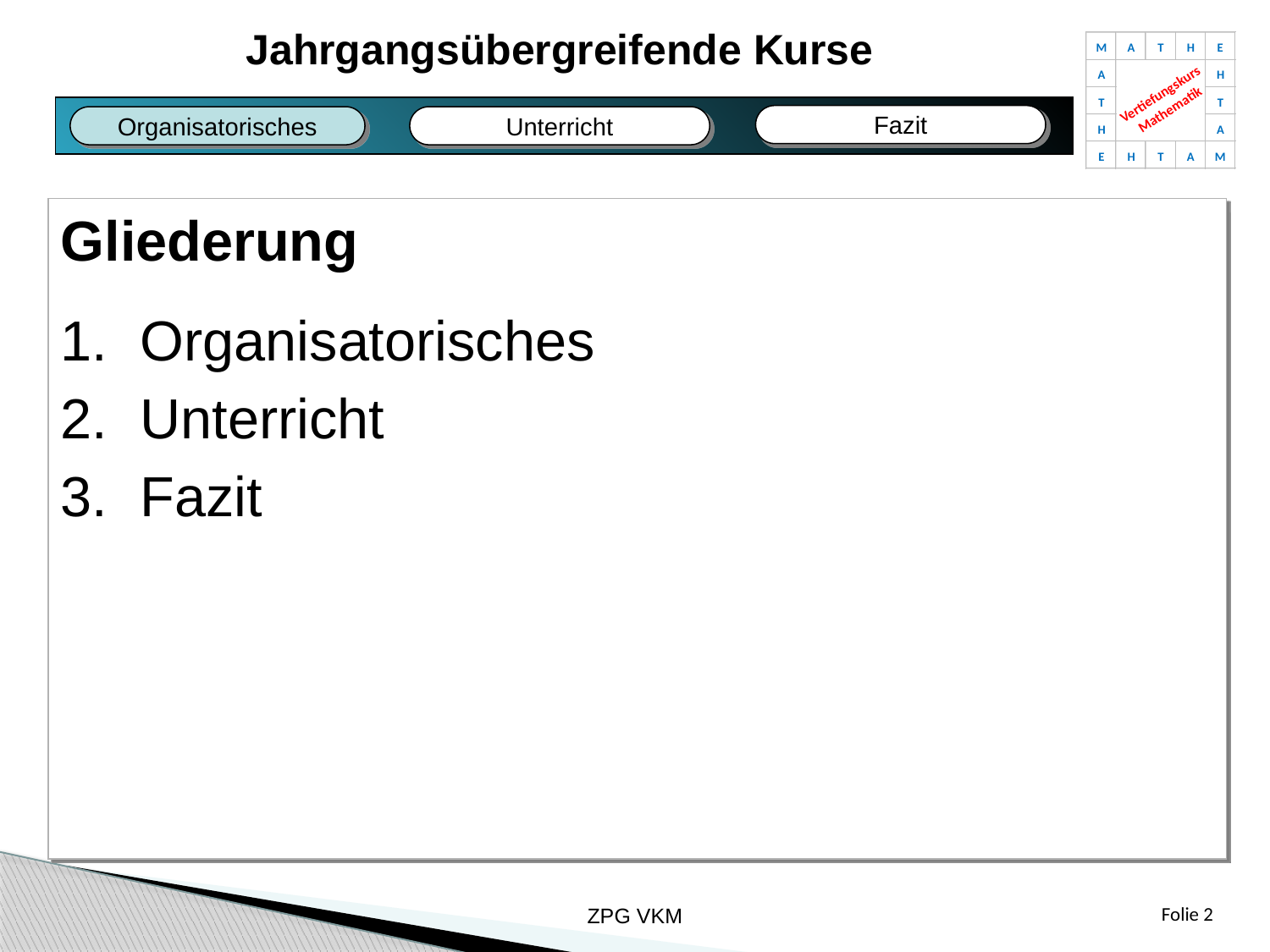

Jahrgangsübergreifende Kurse

M
A
T
H
E

A
H
Vertiefungskurs
Mathematik

T
T

H
A

E
H
T
A
M

Fazit
Organisatorisches
Unterricht
Fazit
Bildungsplan
Fachliches
Unterricht
Gliederung
Organisatorisches
Unterricht
Fazit

ZPG VKM
Folie 2